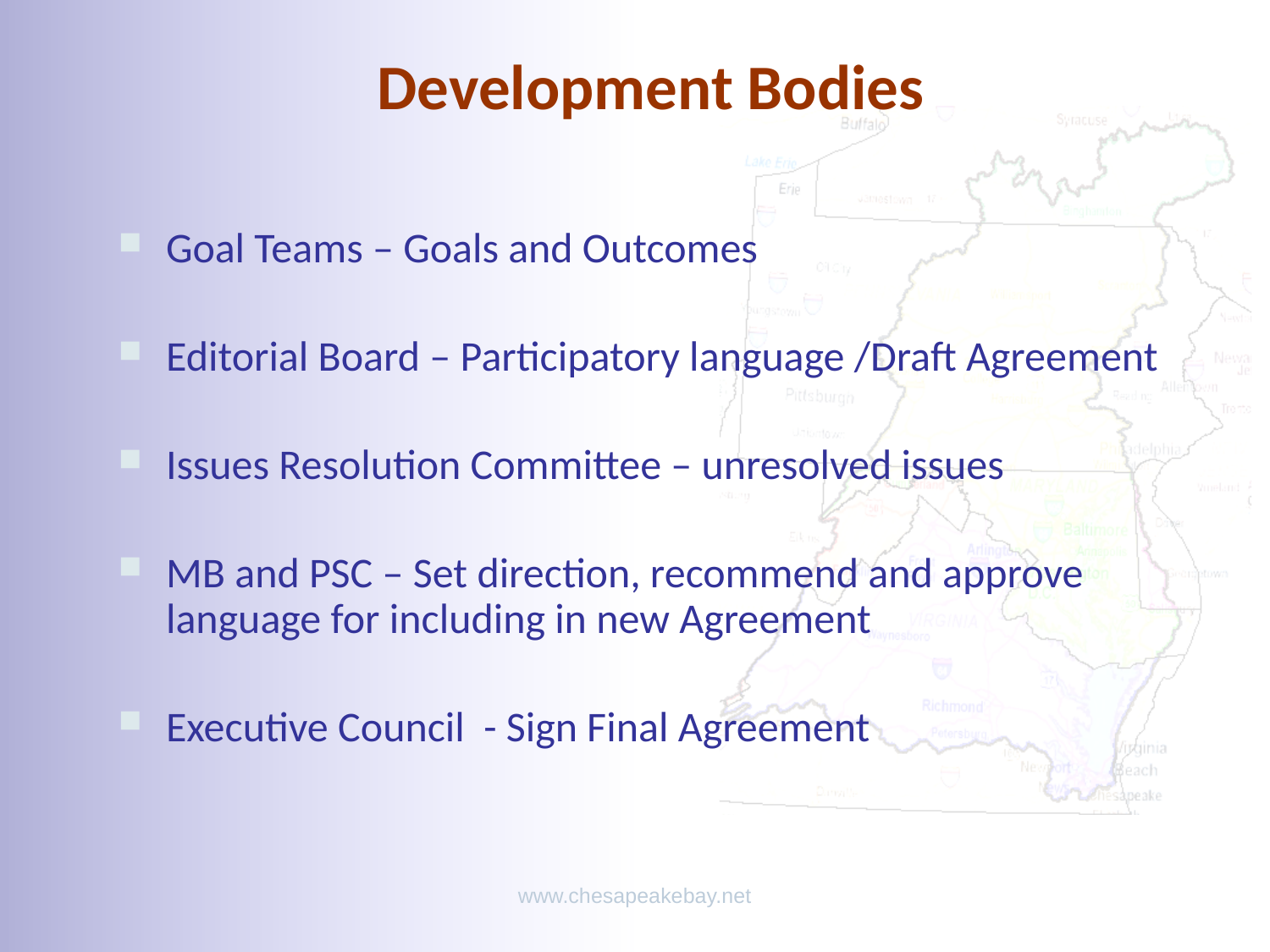

# Development Bodies

Goal Teams – Goals and Outcomes

Editorial Board – Participatory language /Draft Agreement

Issues Resolution Committee – unresolved issues

MB and PSC – Set direction, recommend and approve language for including in new Agreement

Executive Council  - Sign Final Agreement
www.chesapeakebay.net